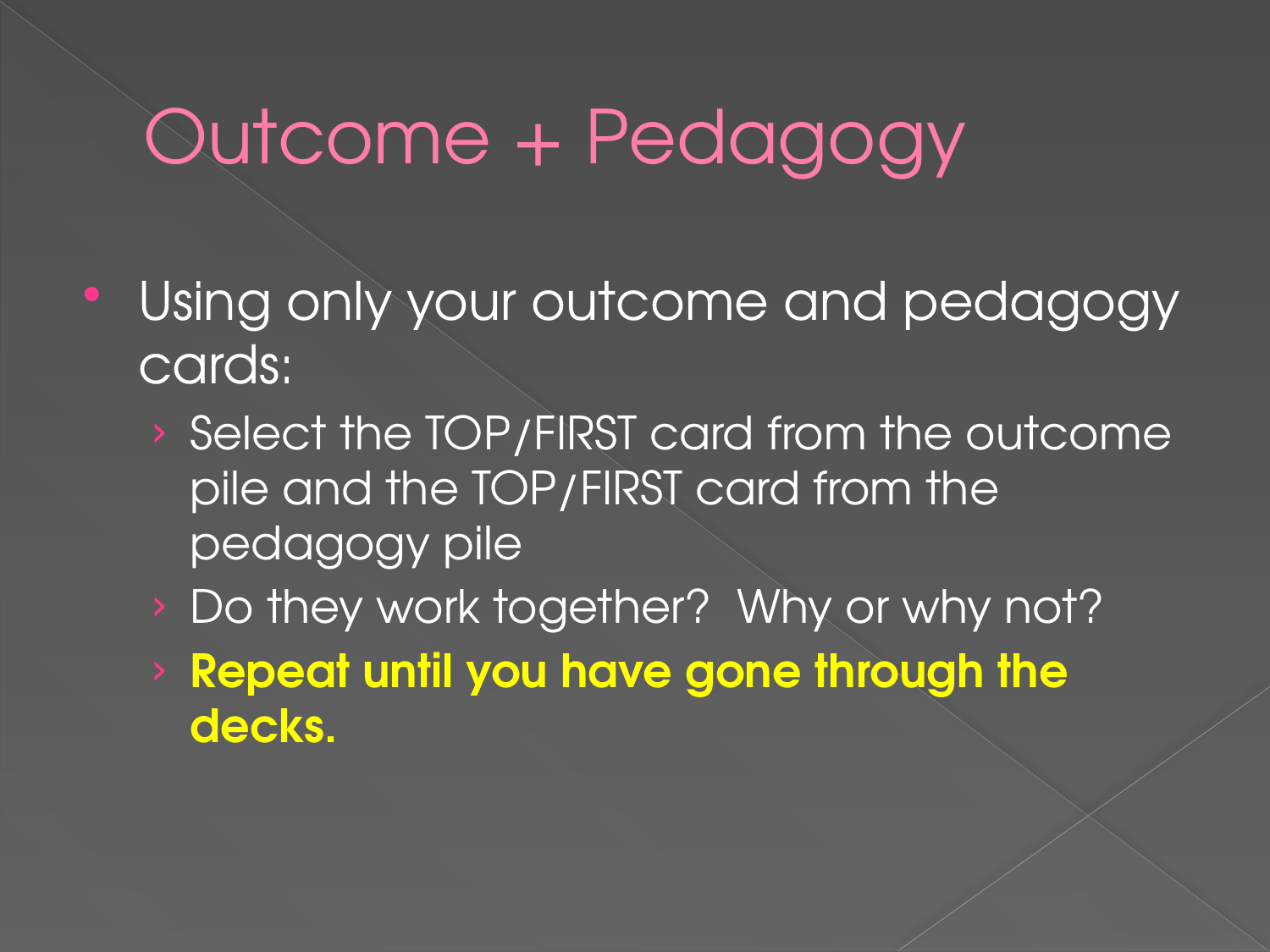

# Outcome + Pedagogy
Using only your outcome and pedagogy cards:
Select the TOP/FIRST card from the outcome pile and the TOP/FIRST card from the pedagogy pile
Do they work together?  Why or why not?
Repeat until you have gone through the decks.